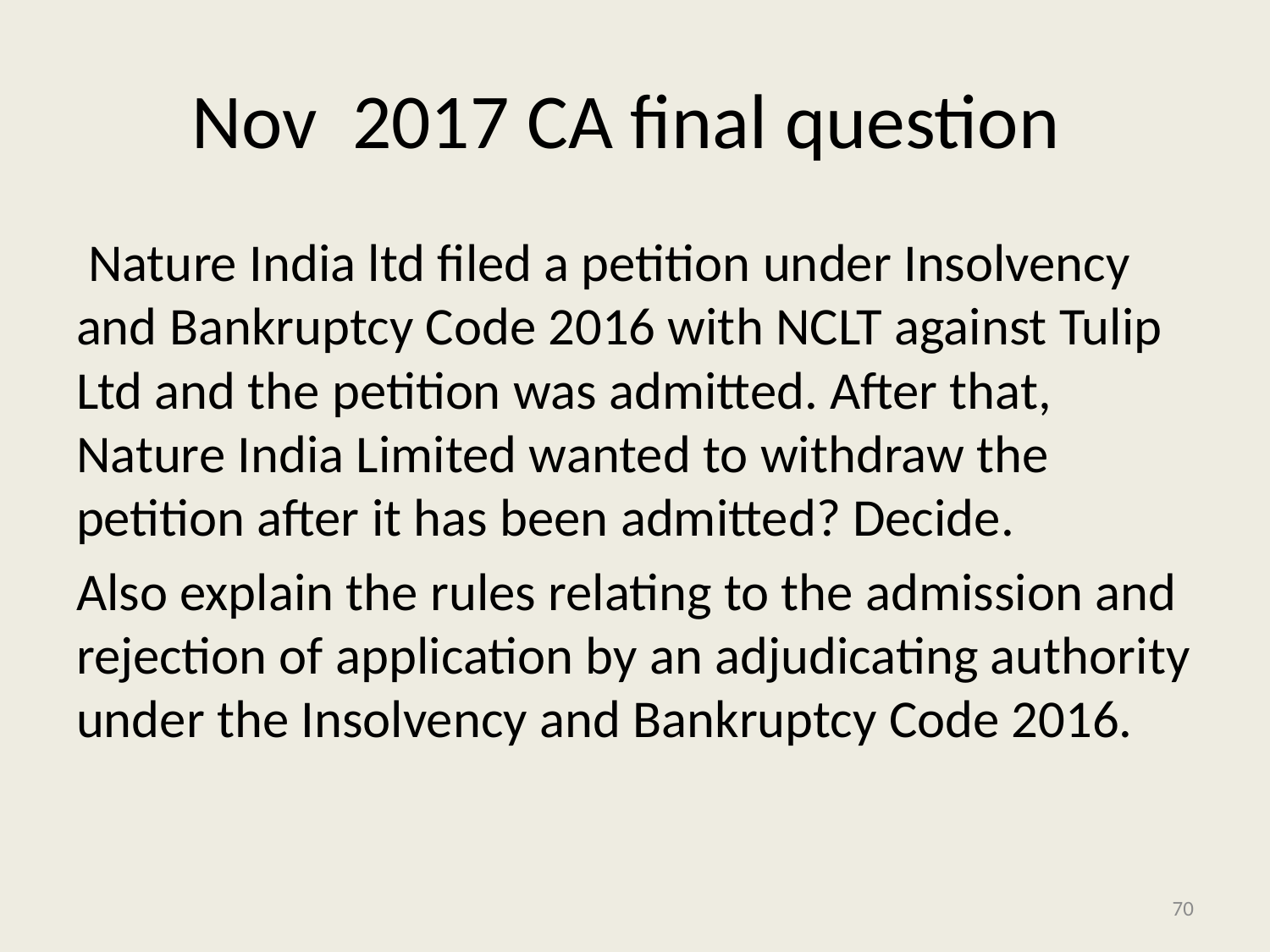

# Nov  2017 CA final question
 Nature India ltd filed a petition under Insolvency and Bankruptcy Code 2016 with NCLT against Tulip Ltd and the petition was admitted. After that, Nature India Limited wanted to withdraw the petition after it has been admitted? Decide.
Also explain the rules relating to the admission and rejection of application by an adjudicating authority under the Insolvency and Bankruptcy Code 2016.
70